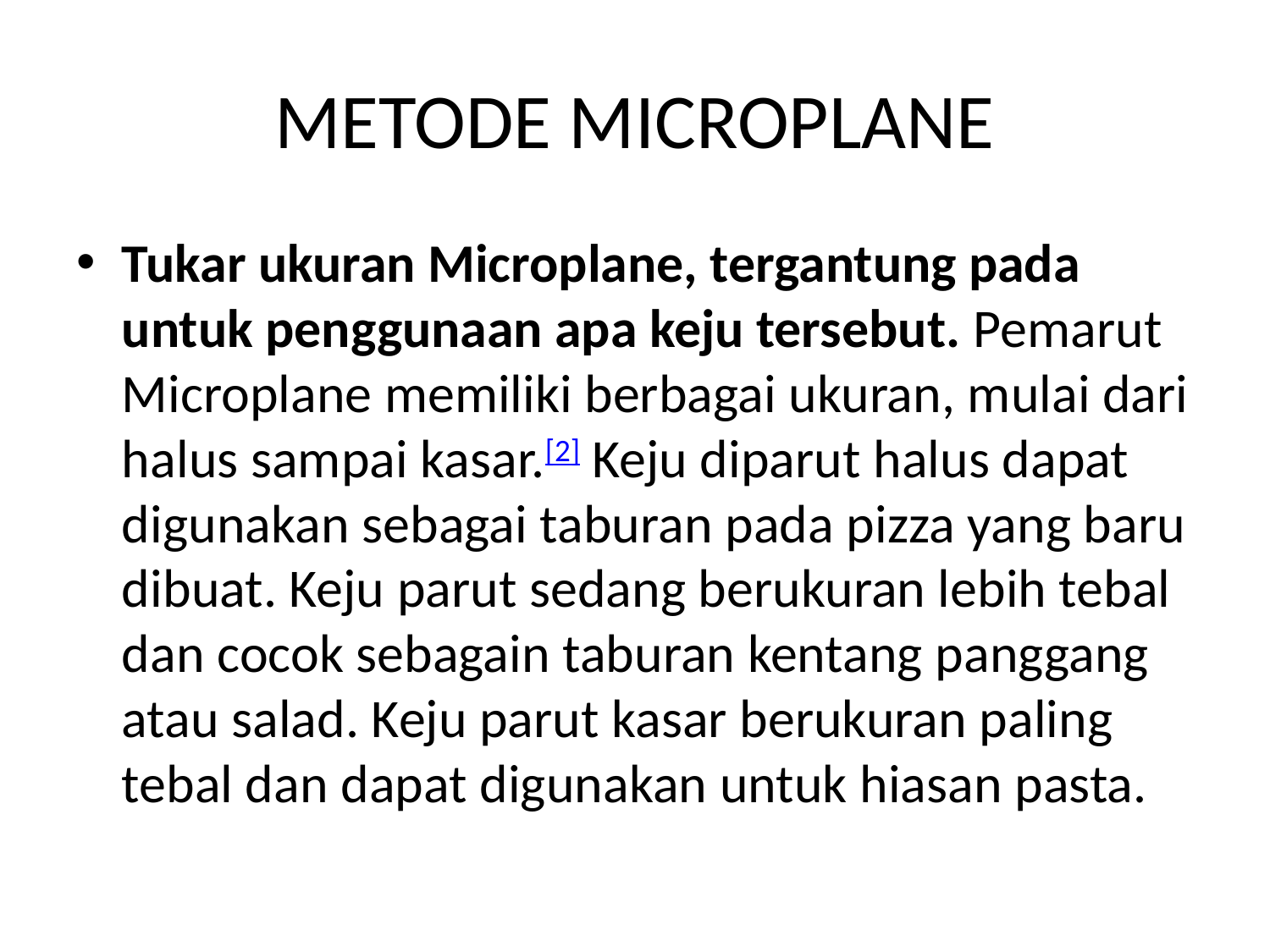

# METODE MICROPLANE
Tukar ukuran Microplane, tergantung pada untuk penggunaan apa keju tersebut. Pemarut Microplane memiliki berbagai ukuran, mulai dari halus sampai kasar.[2] Keju diparut halus dapat digunakan sebagai taburan pada pizza yang baru dibuat. Keju parut sedang berukuran lebih tebal dan cocok sebagain taburan kentang panggang atau salad. Keju parut kasar berukuran paling tebal dan dapat digunakan untuk hiasan pasta.